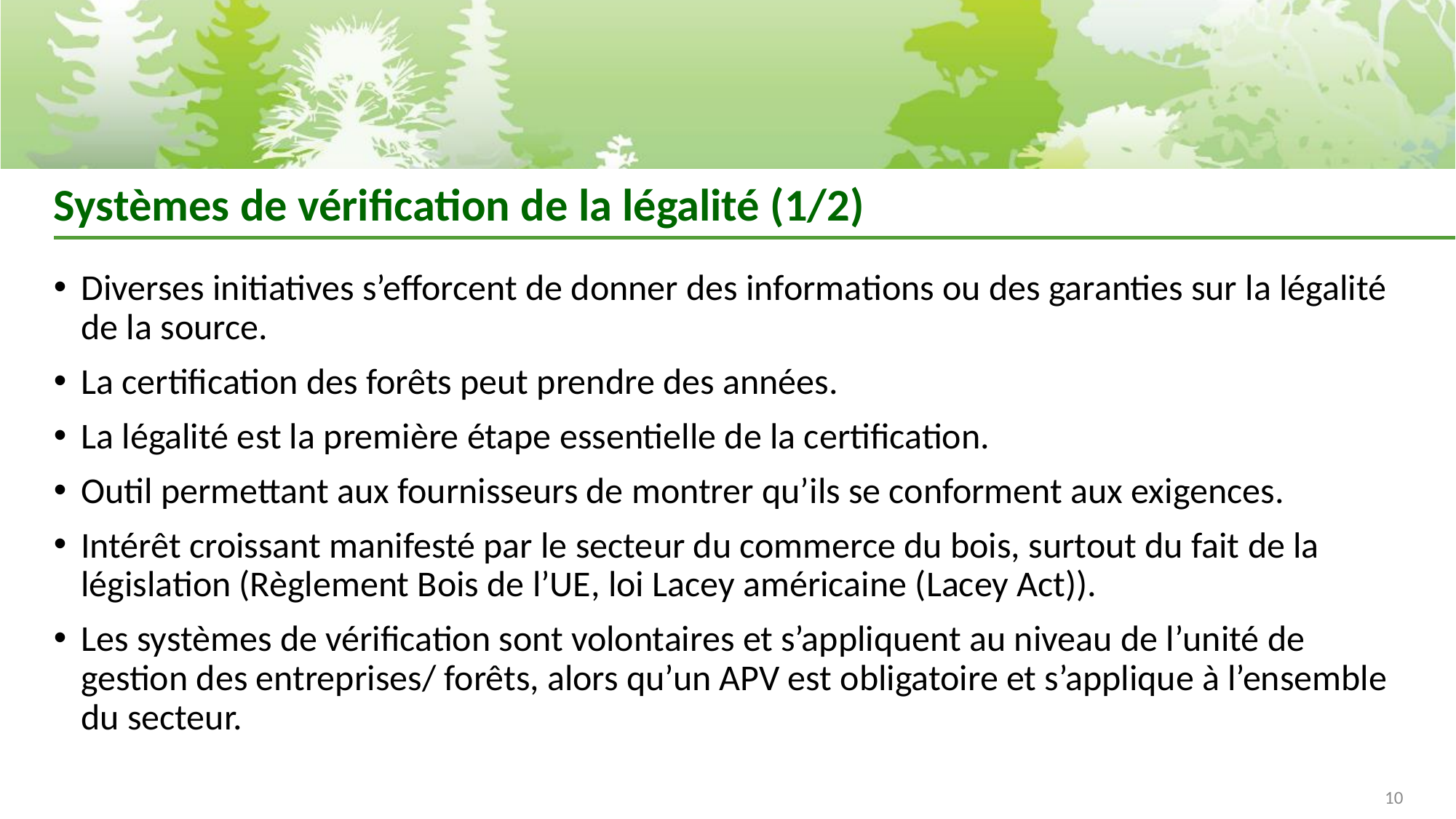

# Systèmes de vérification de la légalité (1/2)
Diverses initiatives s’efforcent de donner des informations ou des garanties sur la légalité de la source.
La certification des forêts peut prendre des années.
La légalité est la première étape essentielle de la certification.
Outil permettant aux fournisseurs de montrer qu’ils se conforment aux exigences.
Intérêt croissant manifesté par le secteur du commerce du bois, surtout du fait de la législation (Règlement Bois de l’UE, loi Lacey américaine (Lacey Act)).
Les systèmes de vérification sont volontaires et s’appliquent au niveau de l’unité de gestion des entreprises/ forêts, alors qu’un APV est obligatoire et s’applique à l’ensemble du secteur.
10